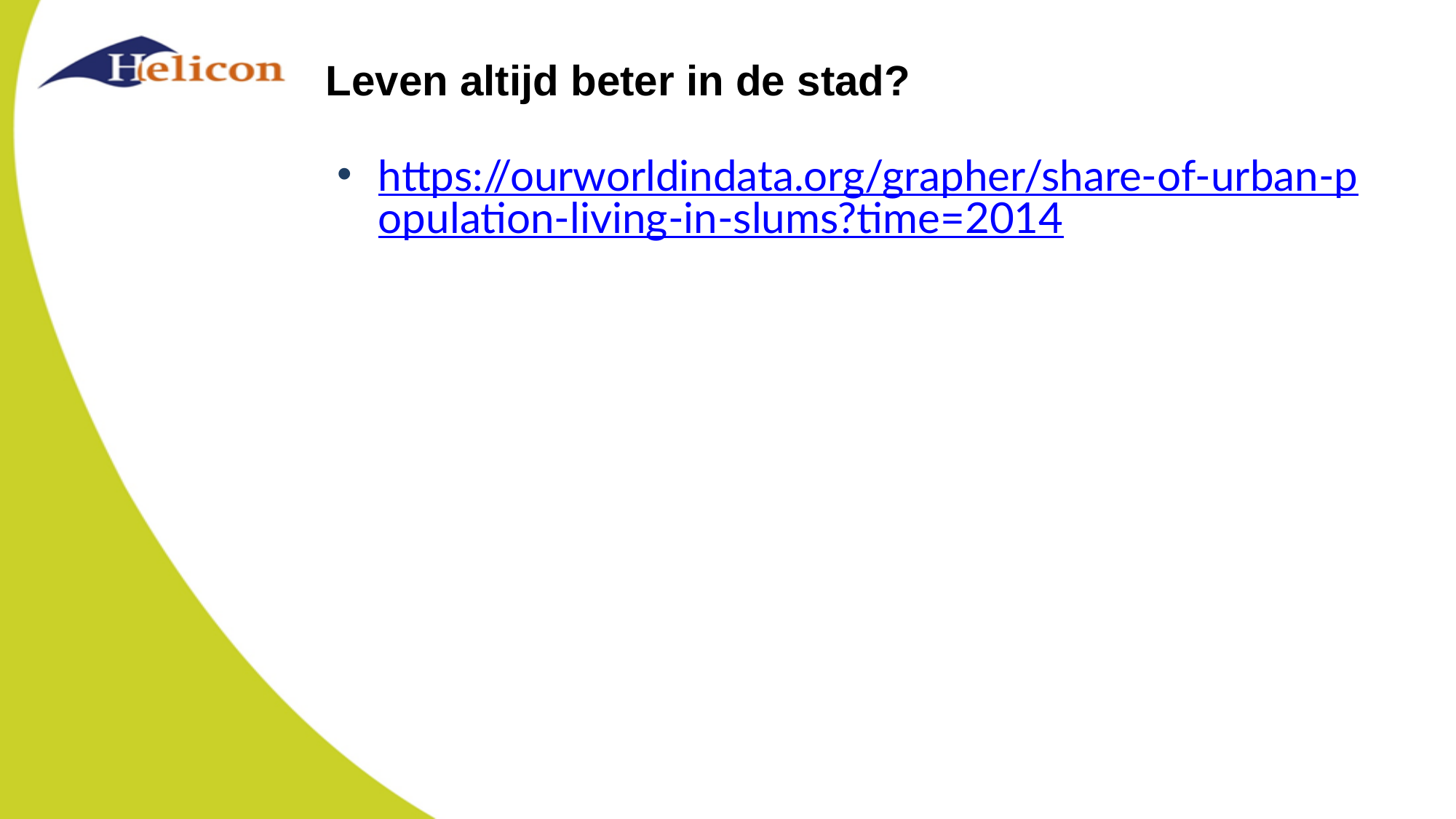

# Leven altijd beter in de stad?
https://ourworldindata.org/grapher/share-of-urban-population-living-in-slums?time=2014